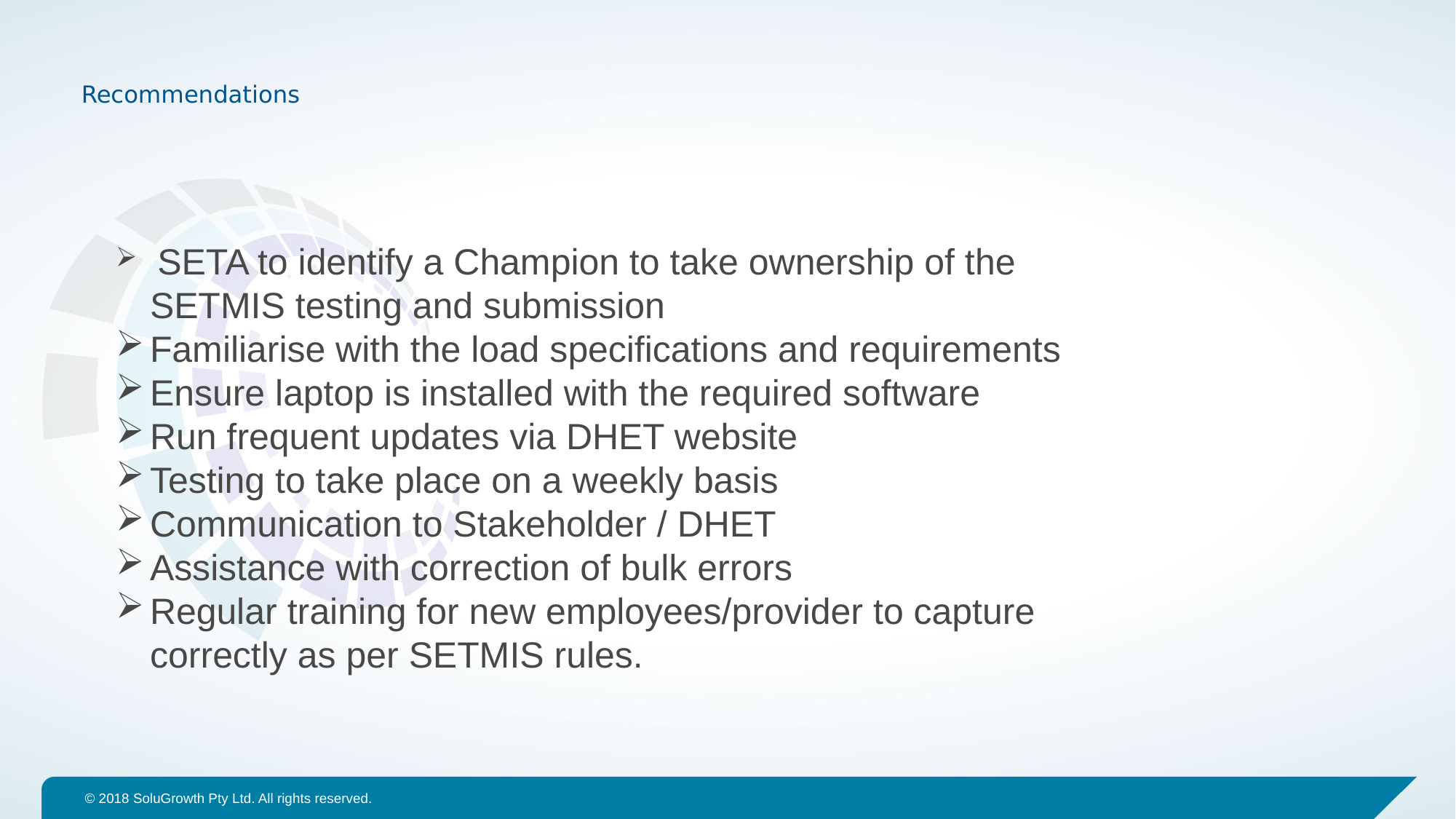

# Recommendations
 SETA to identify a Champion to take ownership of the SETMIS testing and submission
Familiarise with the load specifications and requirements
Ensure laptop is installed with the required software
Run frequent updates via DHET website
Testing to take place on a weekly basis
Communication to Stakeholder / DHET
Assistance with correction of bulk errors
Regular training for new employees/provider to capture correctly as per SETMIS rules.